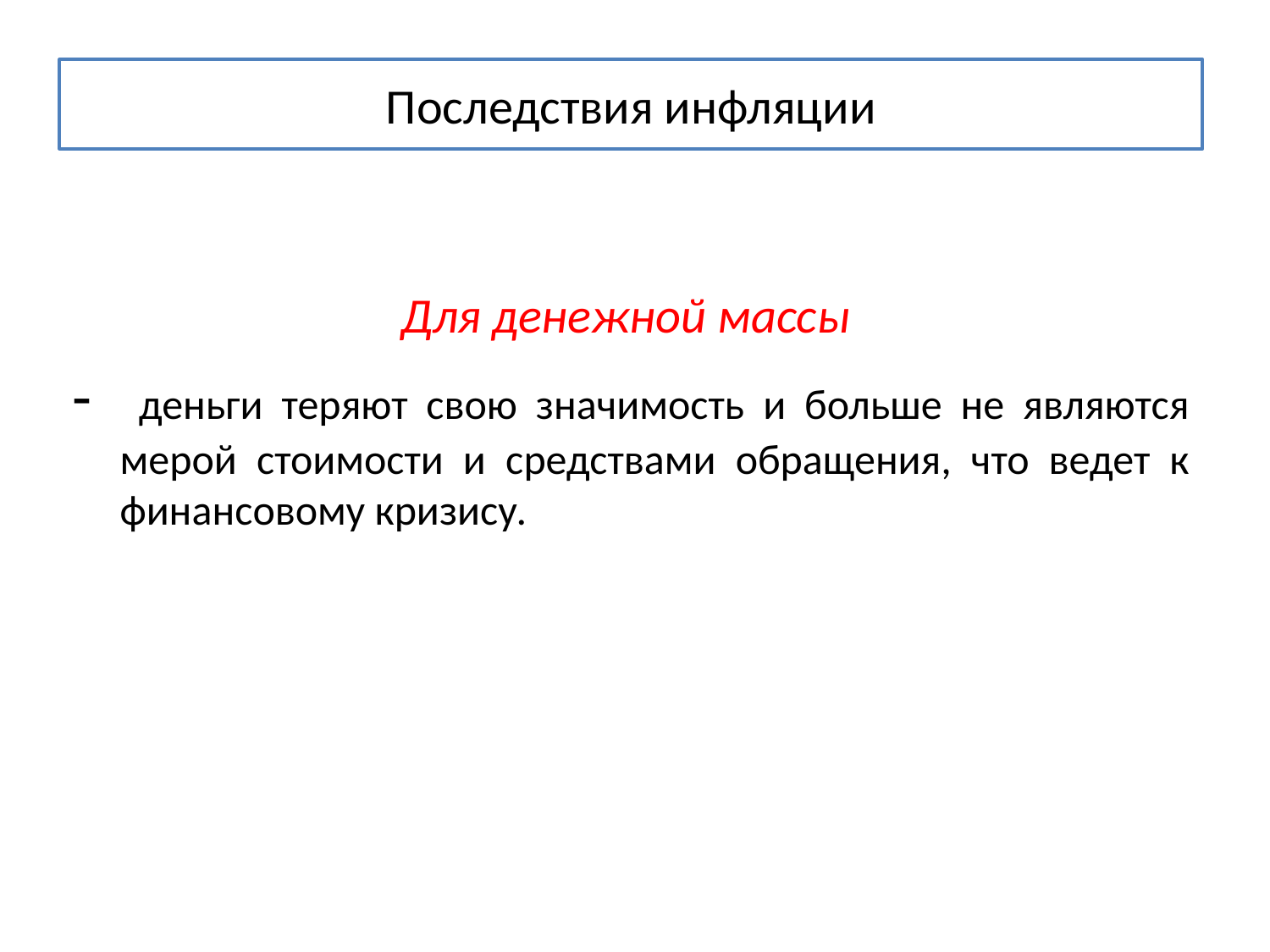

# Последствия инфляции
Для денежной массы
-  деньги теряют свою значимость и больше не являются мерой стоимости и средствами обращения, что ведет к финансовому кризису.